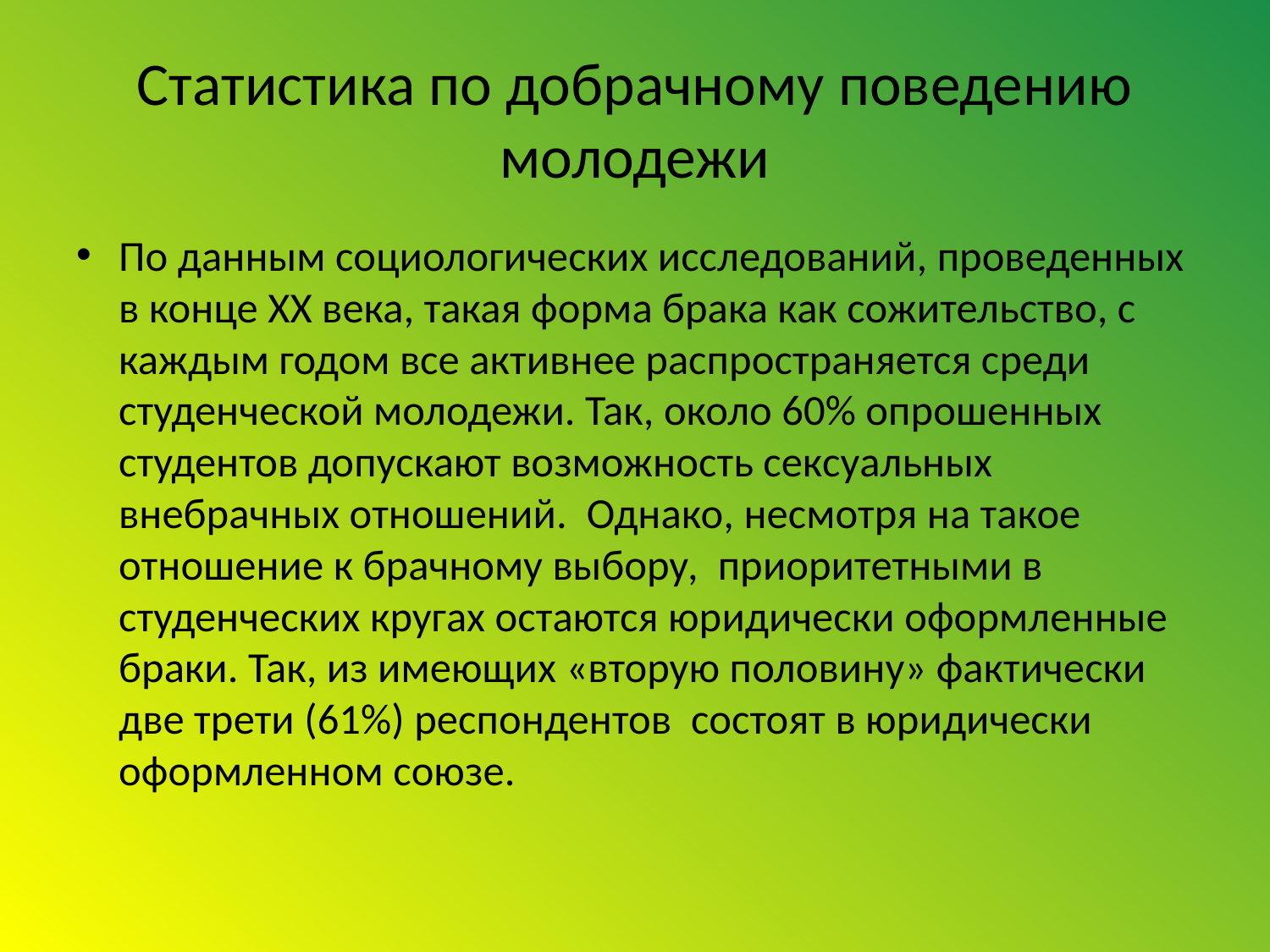

# Статистика по добрачному поведению молодежи
По данным социологических исследований, проведенных в конце XX века, такая форма брака как сожительство, с каждым годом все активнее распространяется среди студенческой молодежи. Так, около 60% опрошенных студентов допускают возможность сексуальных внебрачных отношений.  Однако, несмотря на такое отношение к брачному выбору,  приоритетными в студенческих кругах остаются юридически оформленные браки. Так, из имеющих «вторую половину» фактически  две трети (61%) респондентов  состоят в юридически оформленном союзе.